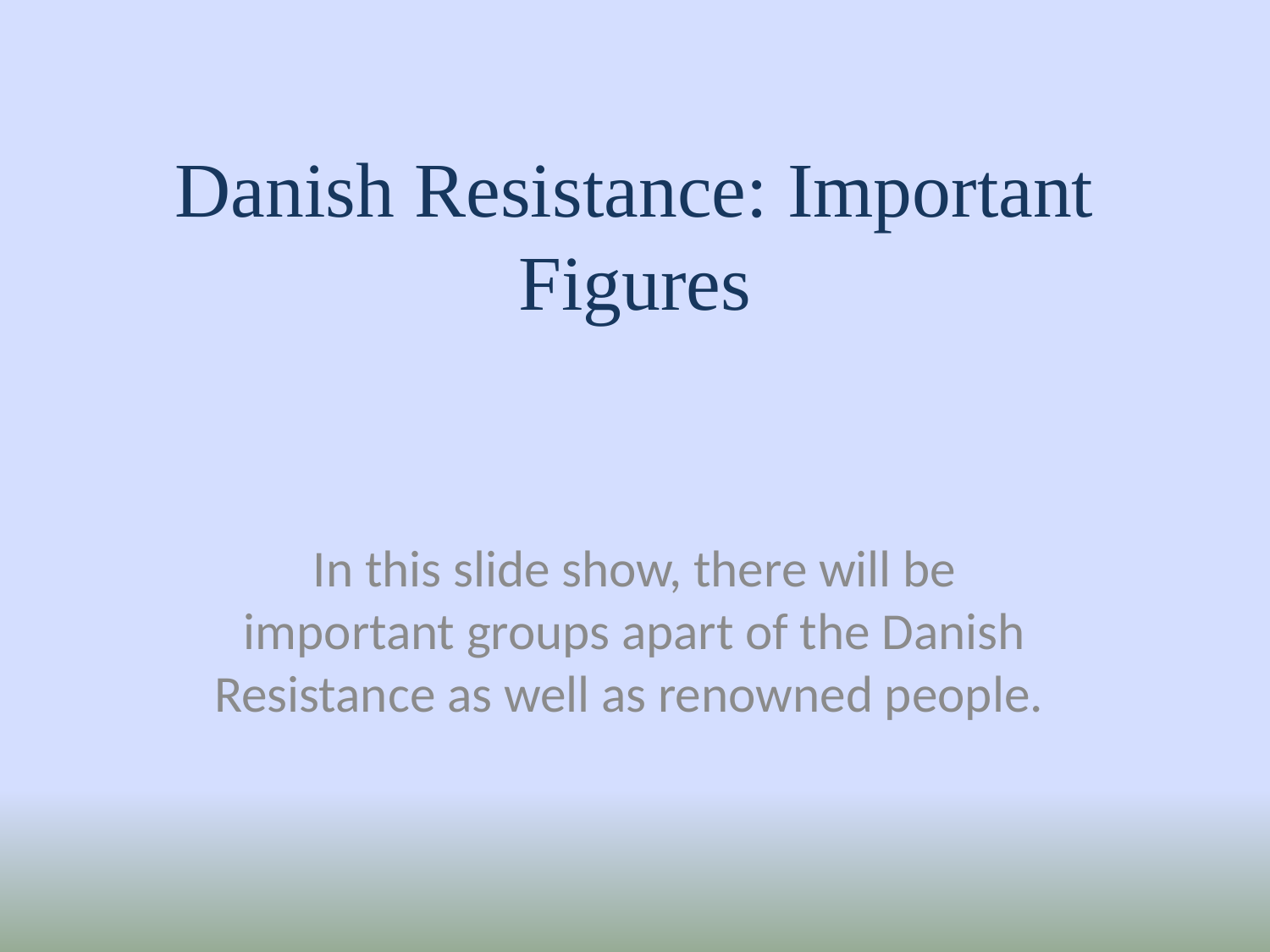

# Danish Resistance: Important Figures
In this slide show, there will be important groups apart of the Danish Resistance as well as renowned people.